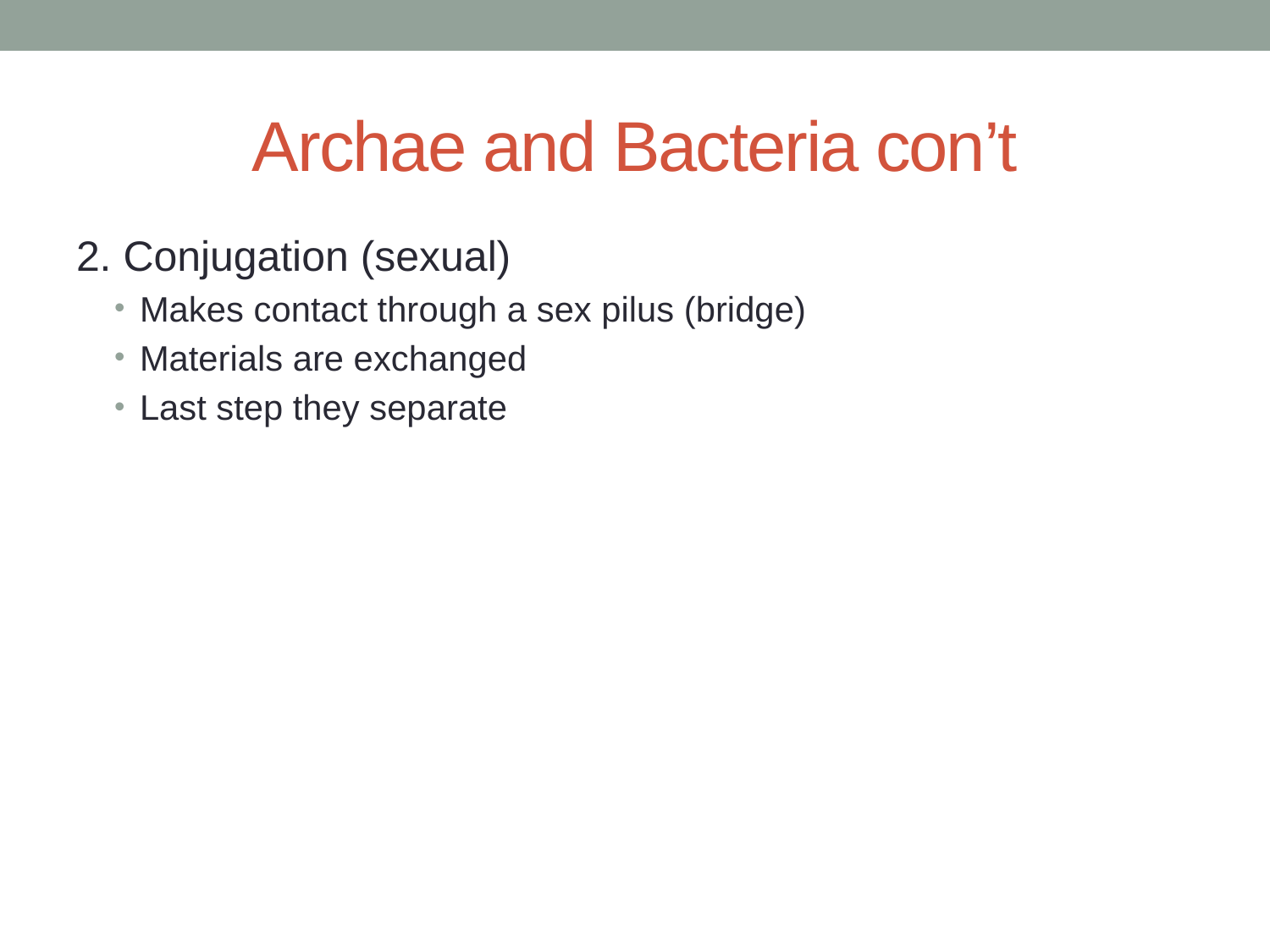

# Archae and Bacteria con’t
2. Conjugation (sexual)
Makes contact through a sex pilus (bridge)
Materials are exchanged
Last step they separate